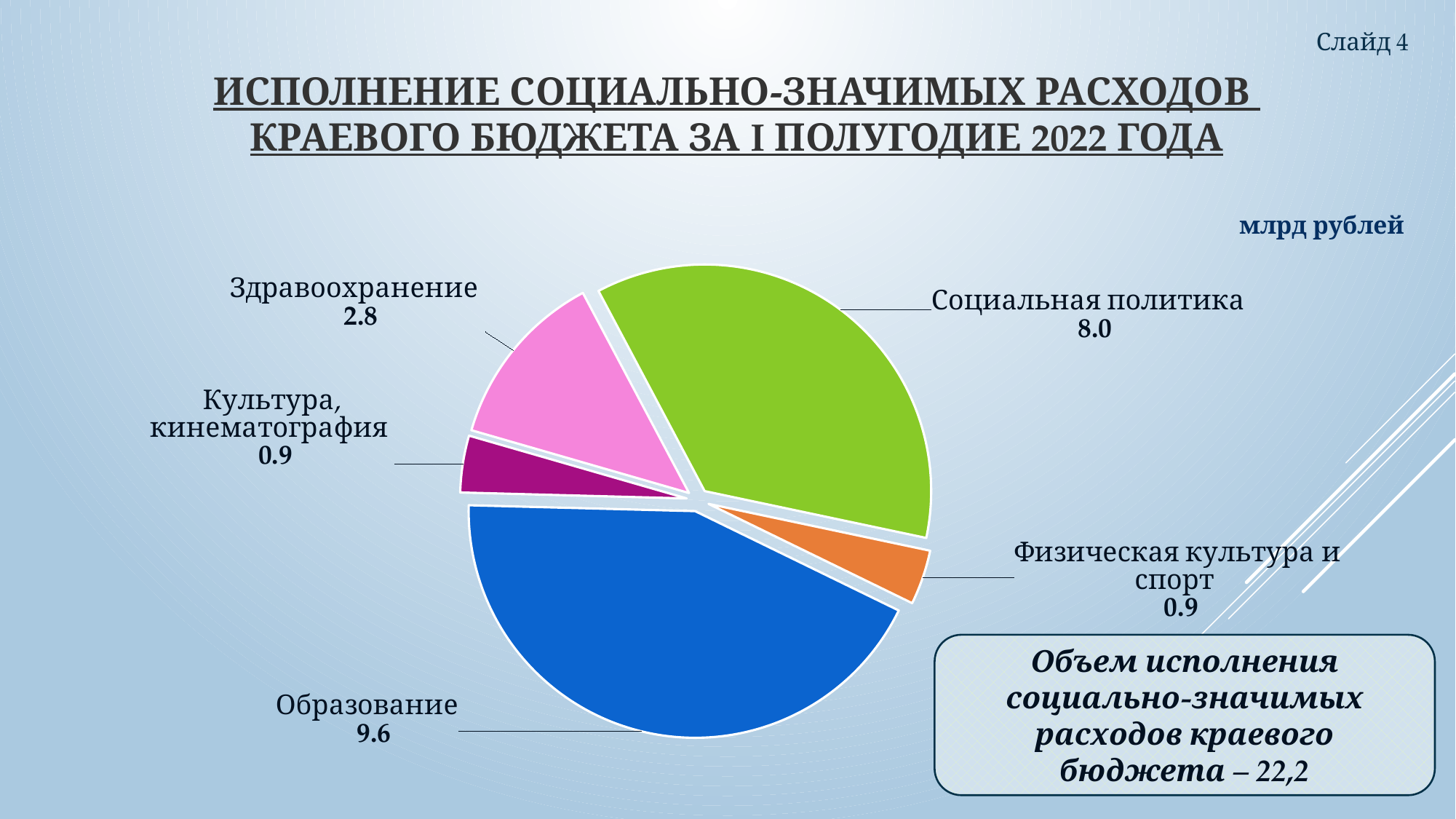

Слайд 4
# Исполнение социально-значимых расходов краевого бюджета за I полугодие 2022 года

### Chart

| Category | Столбец1 |
|---|---|
| Образование | 9.5823 |
| Культура, кинематография | 0.8989 |
| Здравоохранение | 2.8308 |
| Социальная политика | 8.0053 |
| Физическая культура и спорт | 0.8663 |
млрд рублей
Объем исполнения социально-значимых расходов краевого бюджета – 22,2